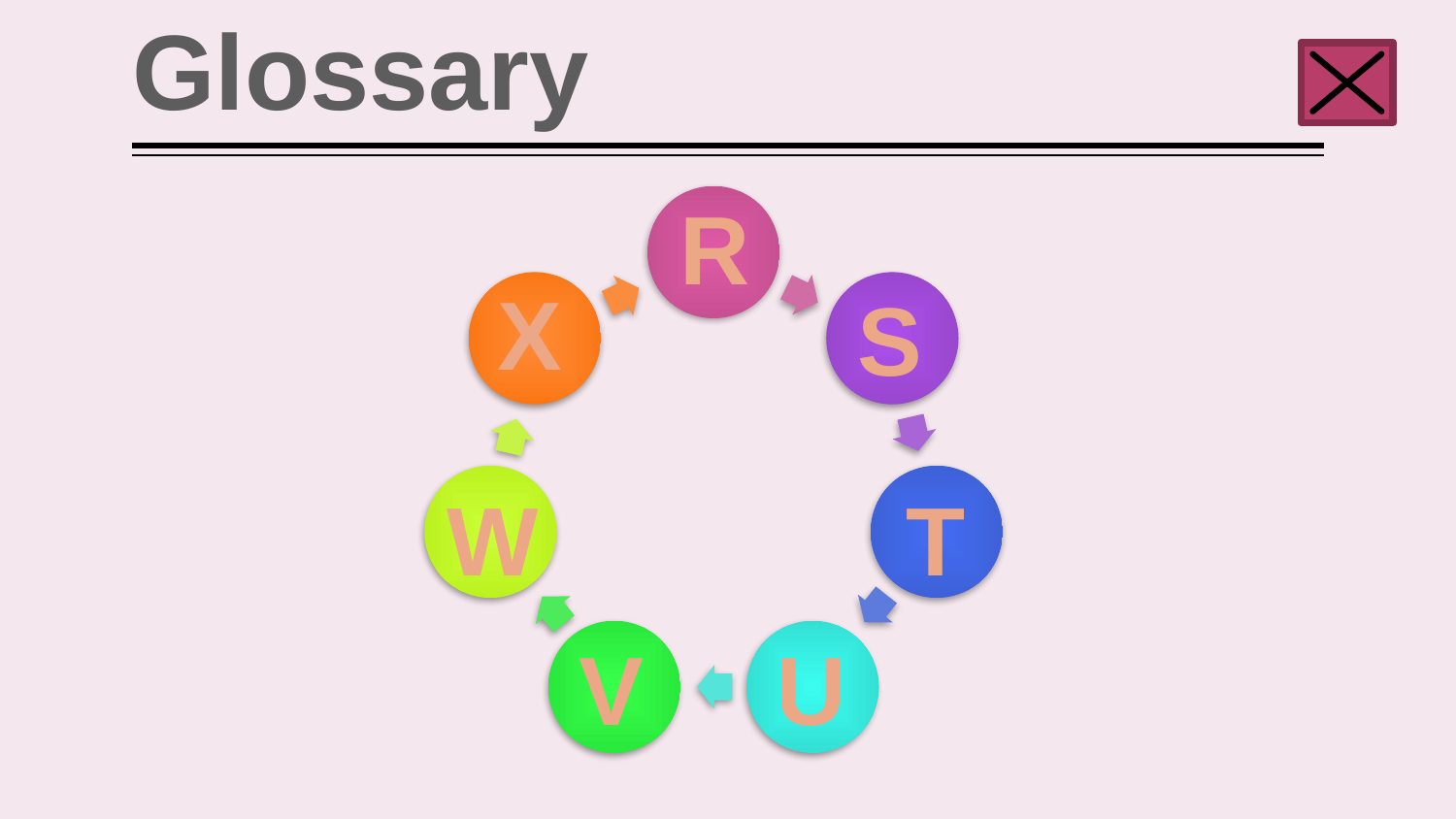

# Glossary

R

X
S
W
T
V
U